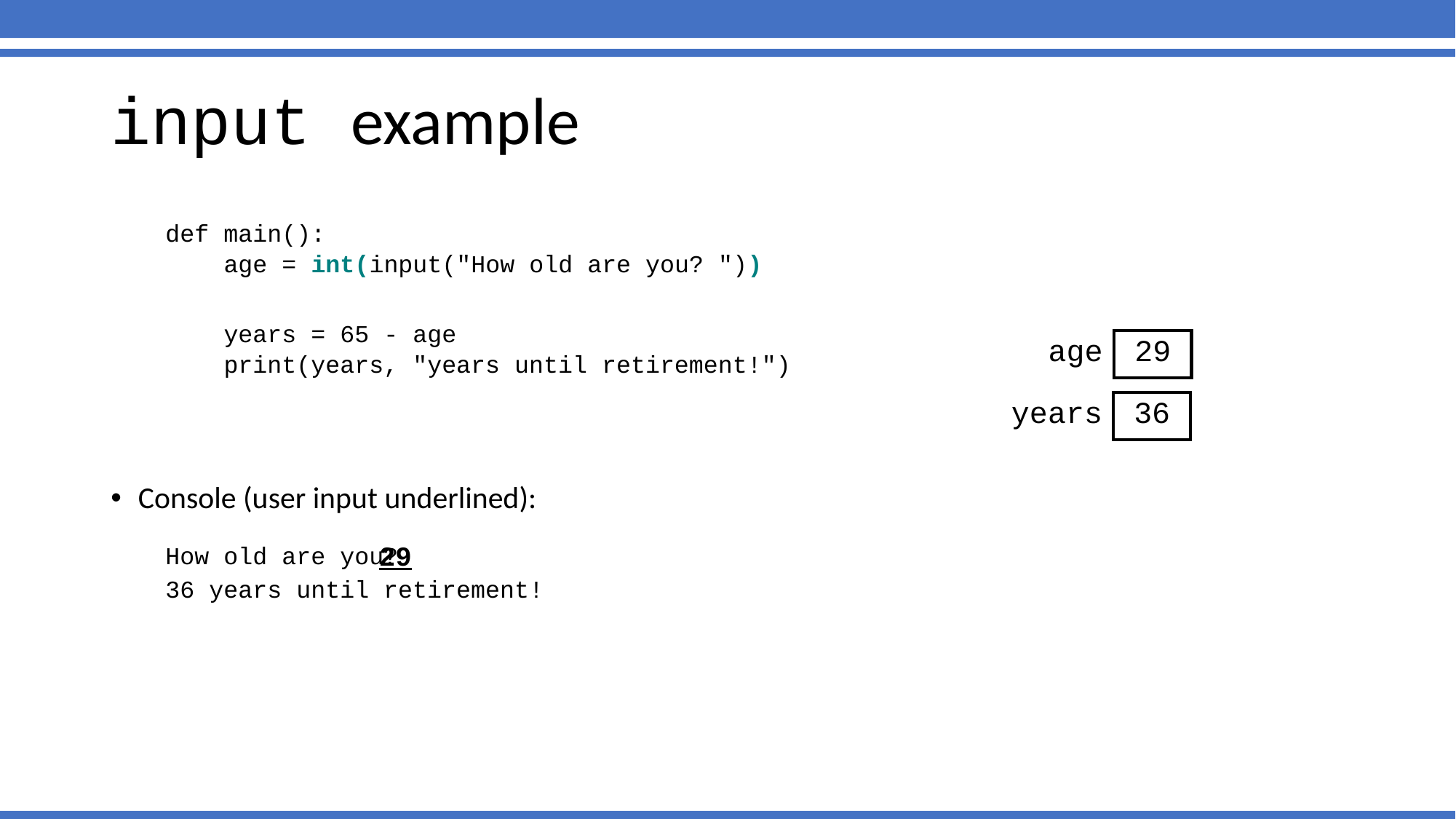

# input example
def main():
    age = int(input("How old are you? "))

    years = 65 - age
    print(years, "years until retirement!")

Console (user input underlined):

How old are you?
36 years until retirement!
| age | 29 |
| --- | --- |
| years | 36 |
| --- | --- |
29